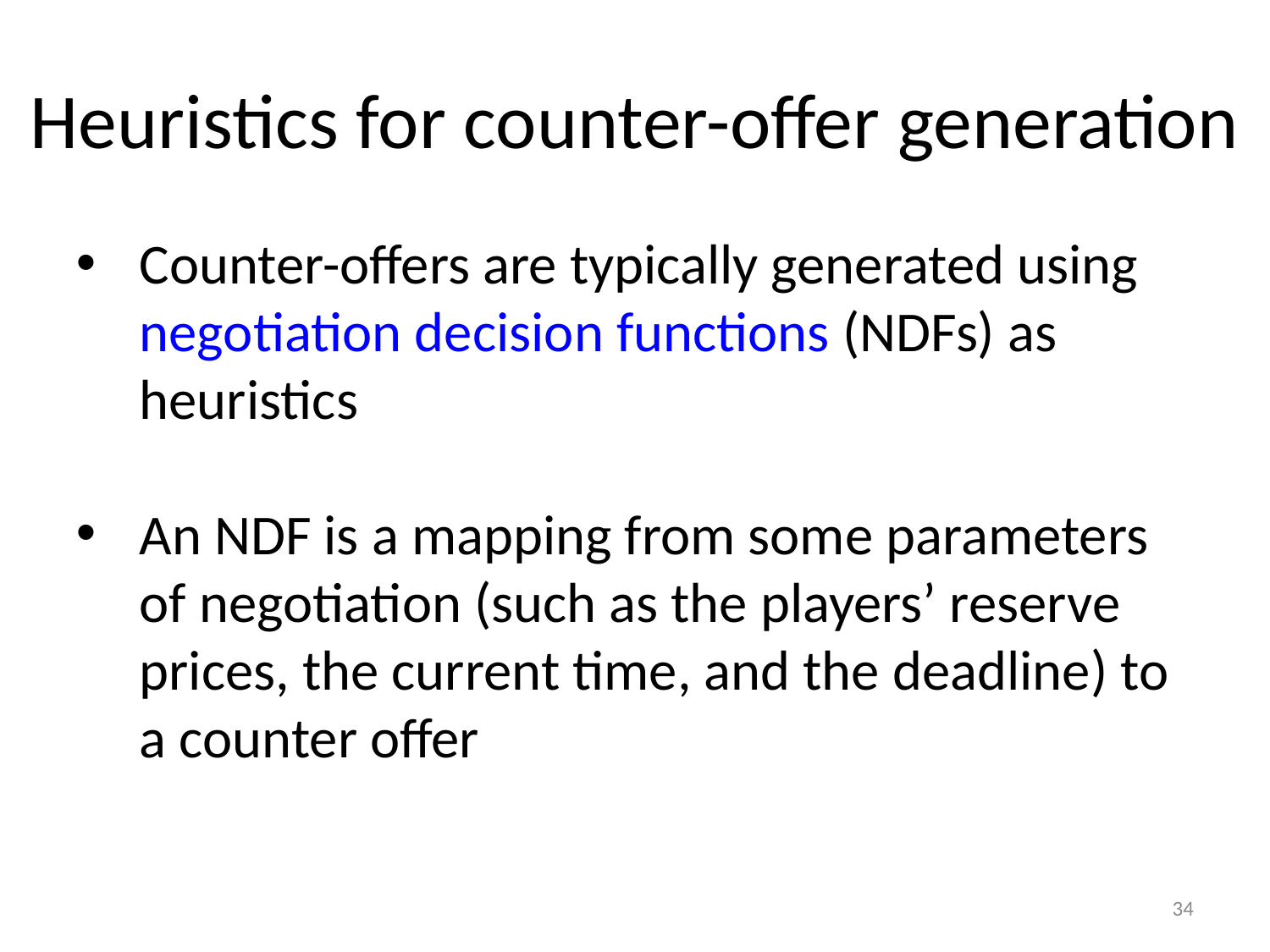

Heuristics for counter-offer generation
Counter-offers are typically generated using negotiation decision functions (NDFs) as heuristics

An NDF is a mapping from some parameters of negotiation (such as the players’ reserve prices, the current time, and the deadline) to a counter offer

34